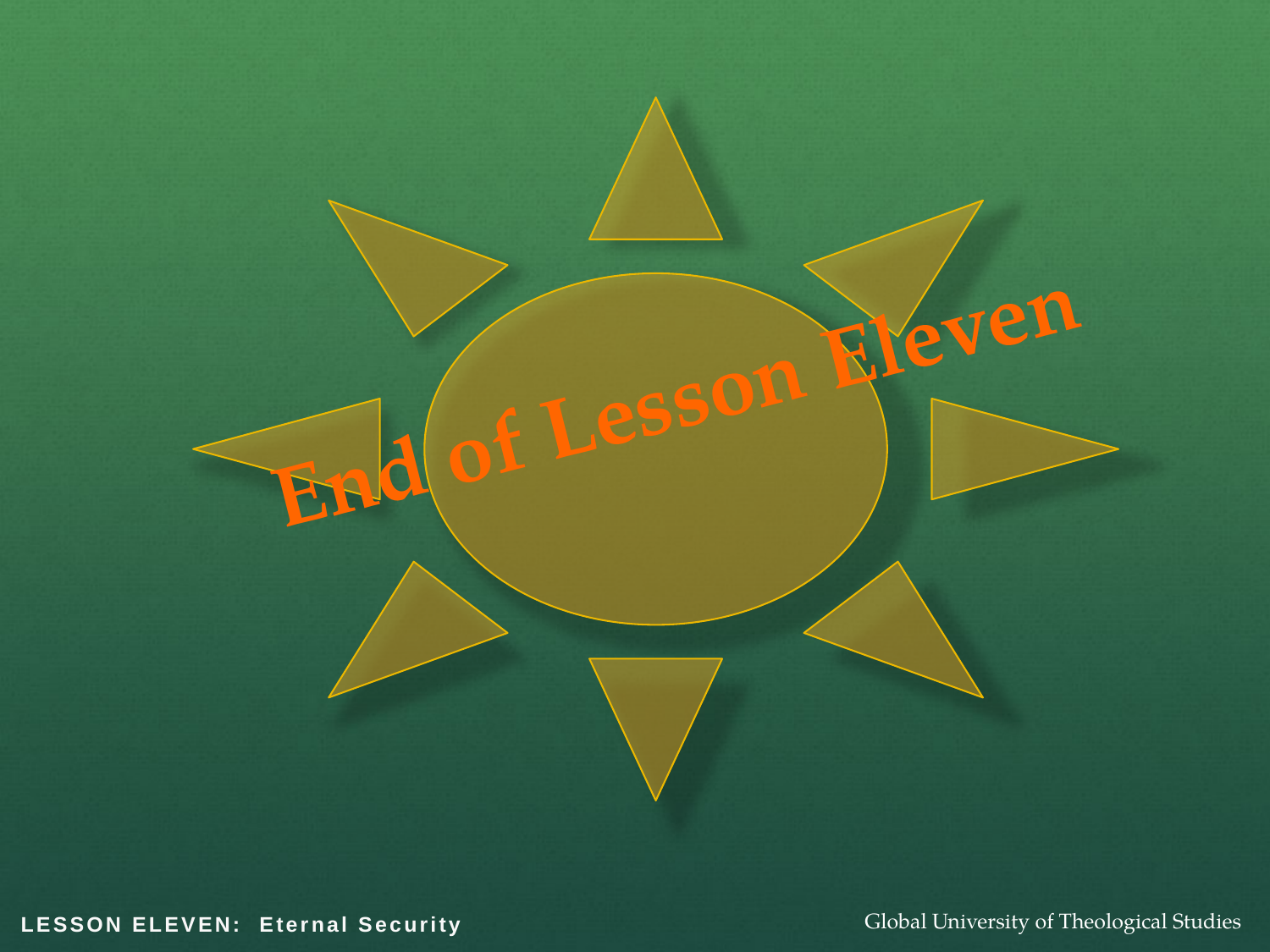

End of Lesson Eleven
LESSON ELEVEN:  Eternal Security
Global University of Theological Studies